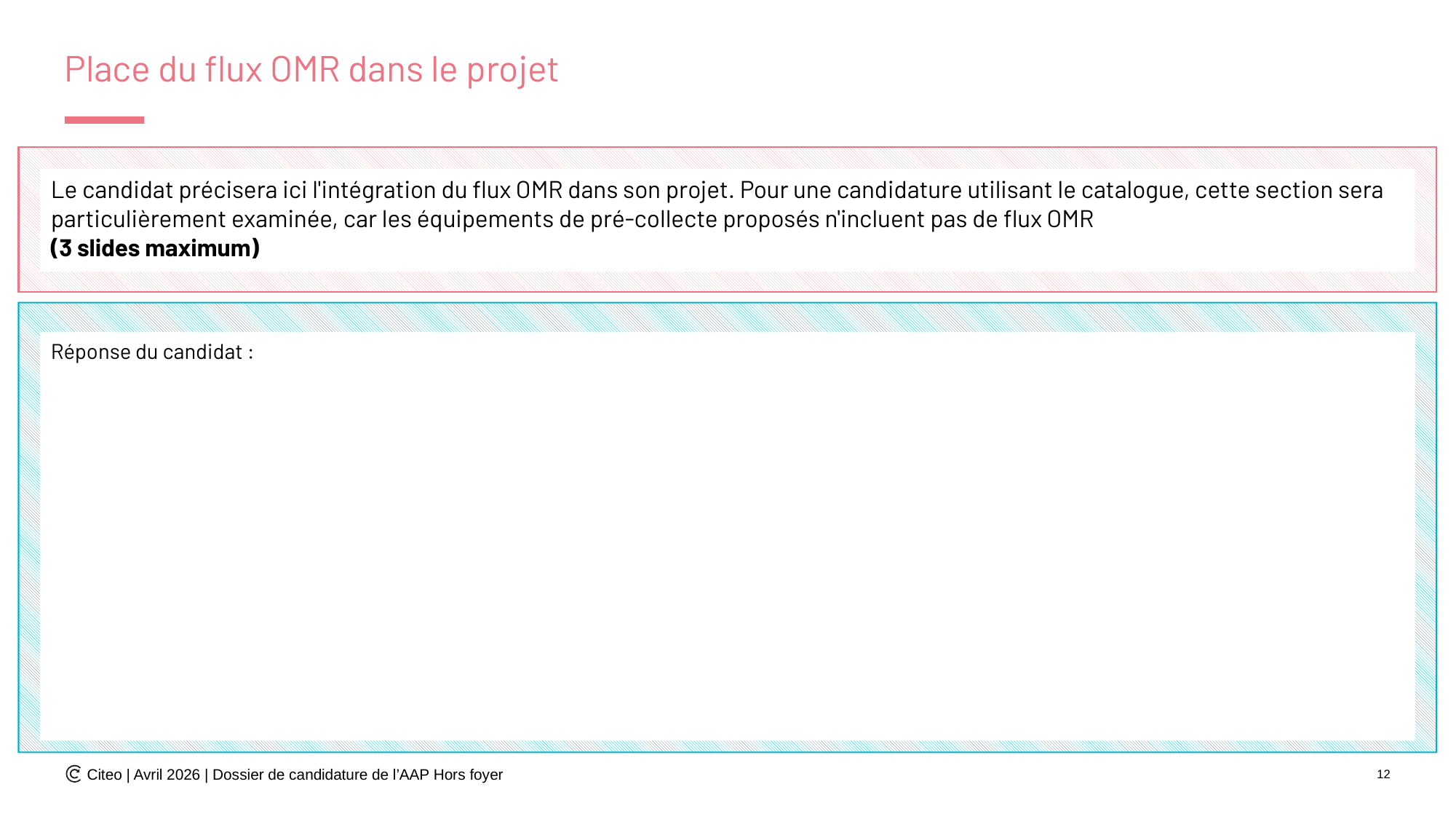

# Place du flux OMR dans le projet

Le candidat précisera ici l'intégration du flux OMR dans son projet. Pour une candidature utilisant le catalogue, cette section sera particulièrement examinée, car les équipements de pré-collecte proposés n'incluent pas de flux OMR
(3 slides maximum)

Réponse du candidat :

Réponse du candidat :

Citeo | Avril 2026 | Dossier de candidature de l’AAP Hors foyer
12